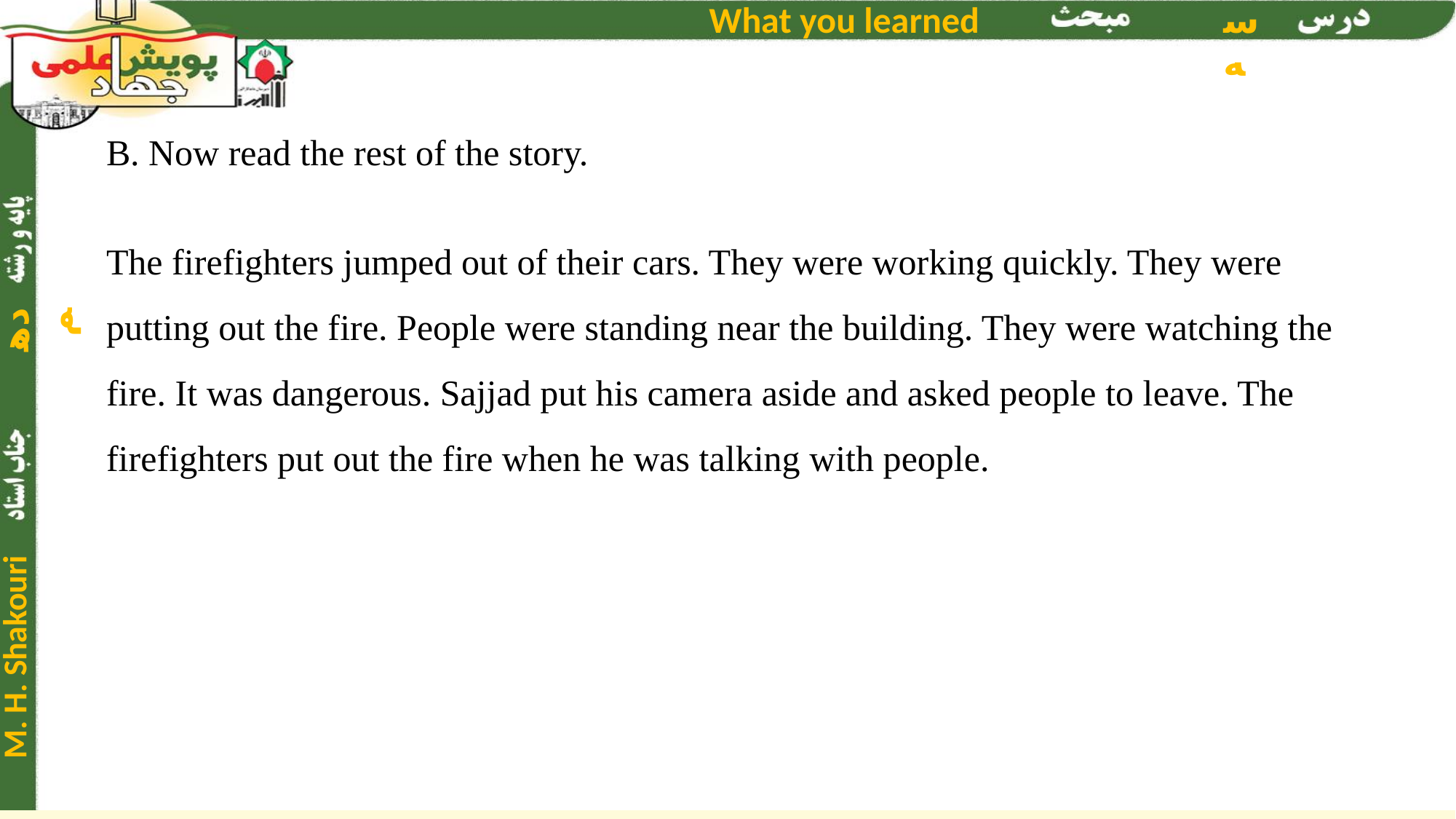

B. Now read the rest of the story.

The firefighters jumped out of their cars. They were working quickly. They were putting out the fire. People were standing near the building. They were watching the fire. It was dangerous. Sajjad put his camera aside and asked people to leave. The firefighters put out the fire when he was talking with people.